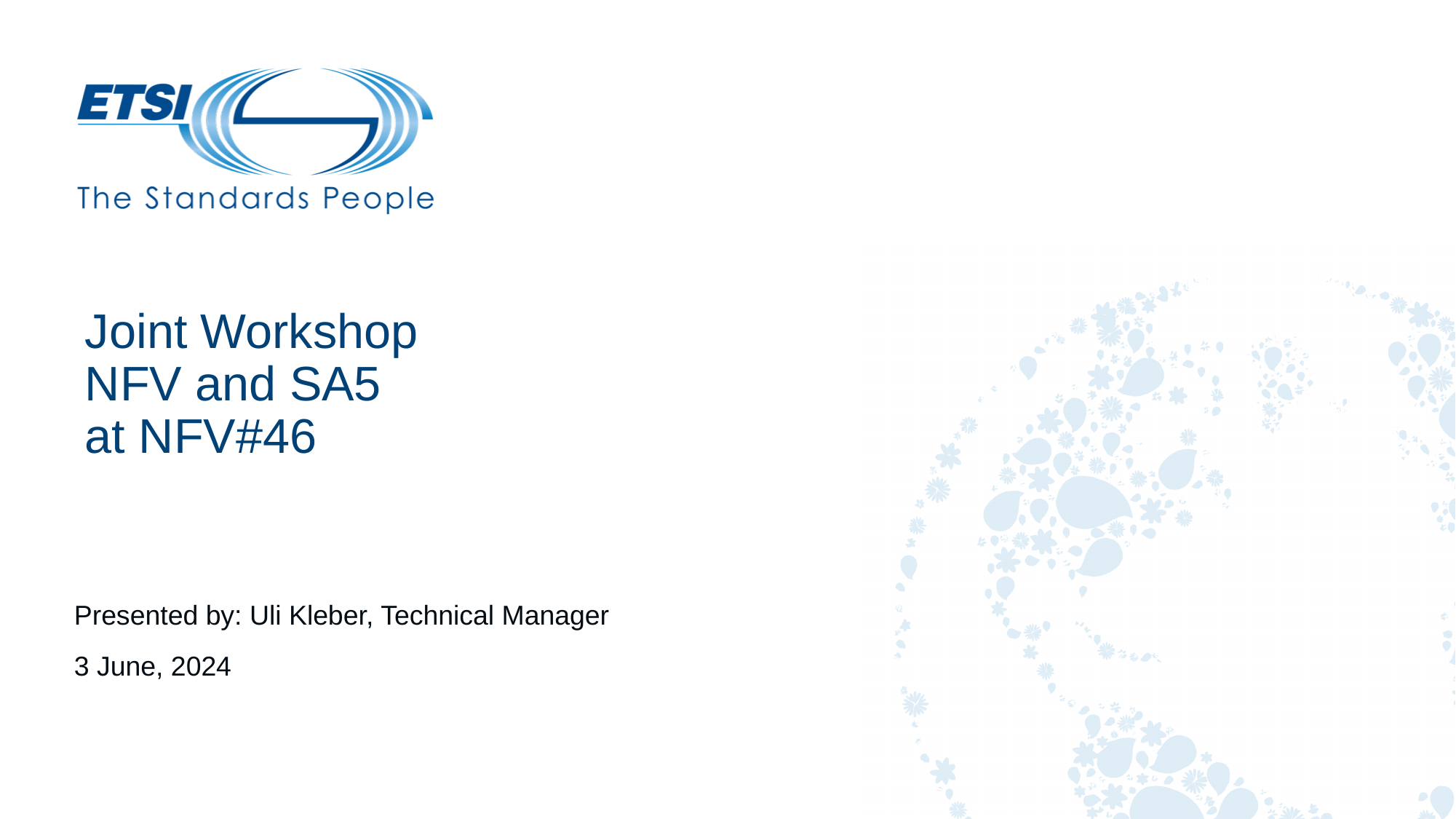

# Joint Workshop NFV and SA5 at NFV#46
Presented by: Uli Kleber, Technical Manager
3 June, 2024